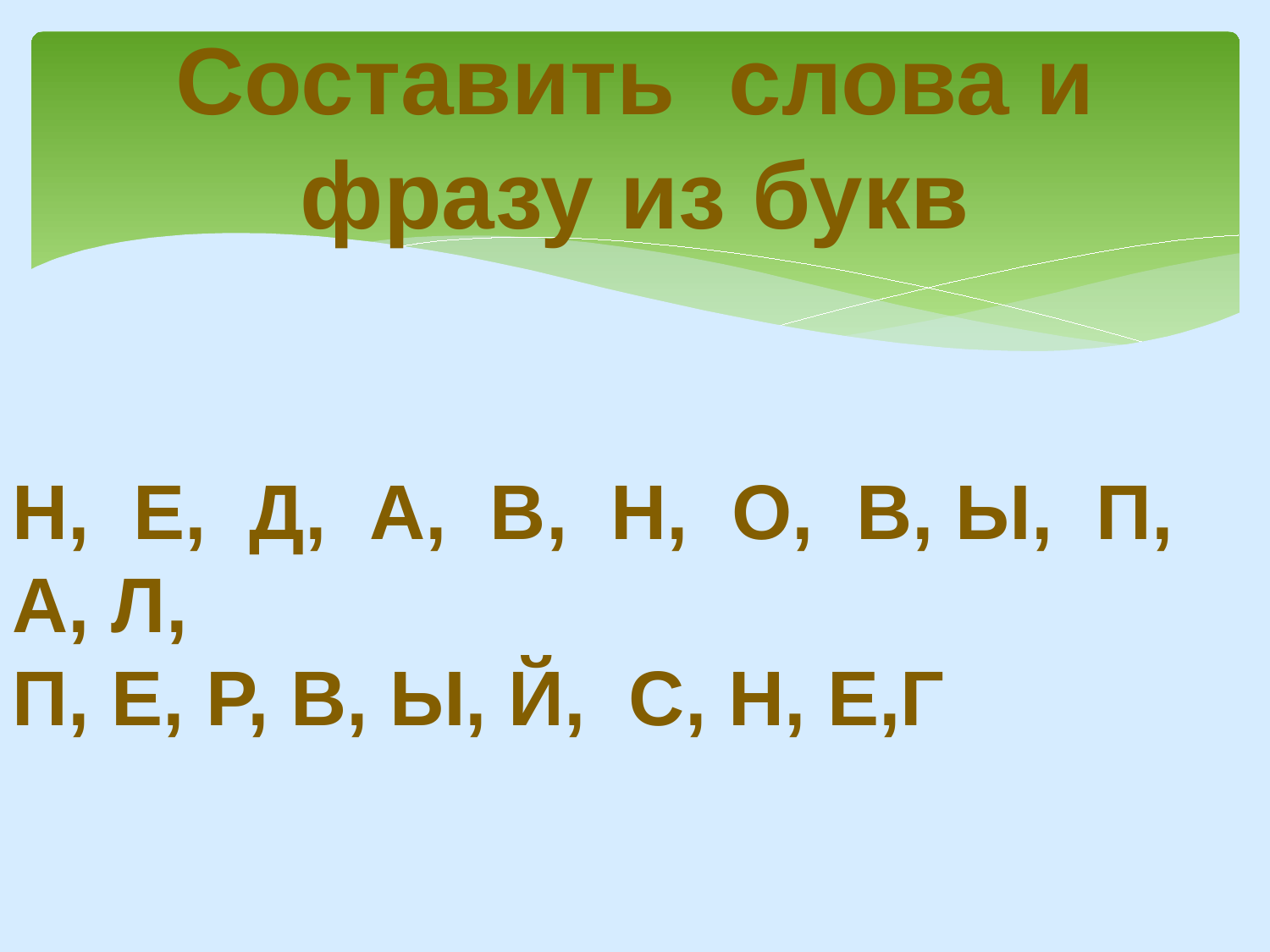

# Составить  слова и фразу из букв
Н,  Е,  Д,  А,  В,  Н,  О,  В, Ы,  П, А, Л,
П, Е, Р, В, Ы, Й,  С, Н, Е,Г